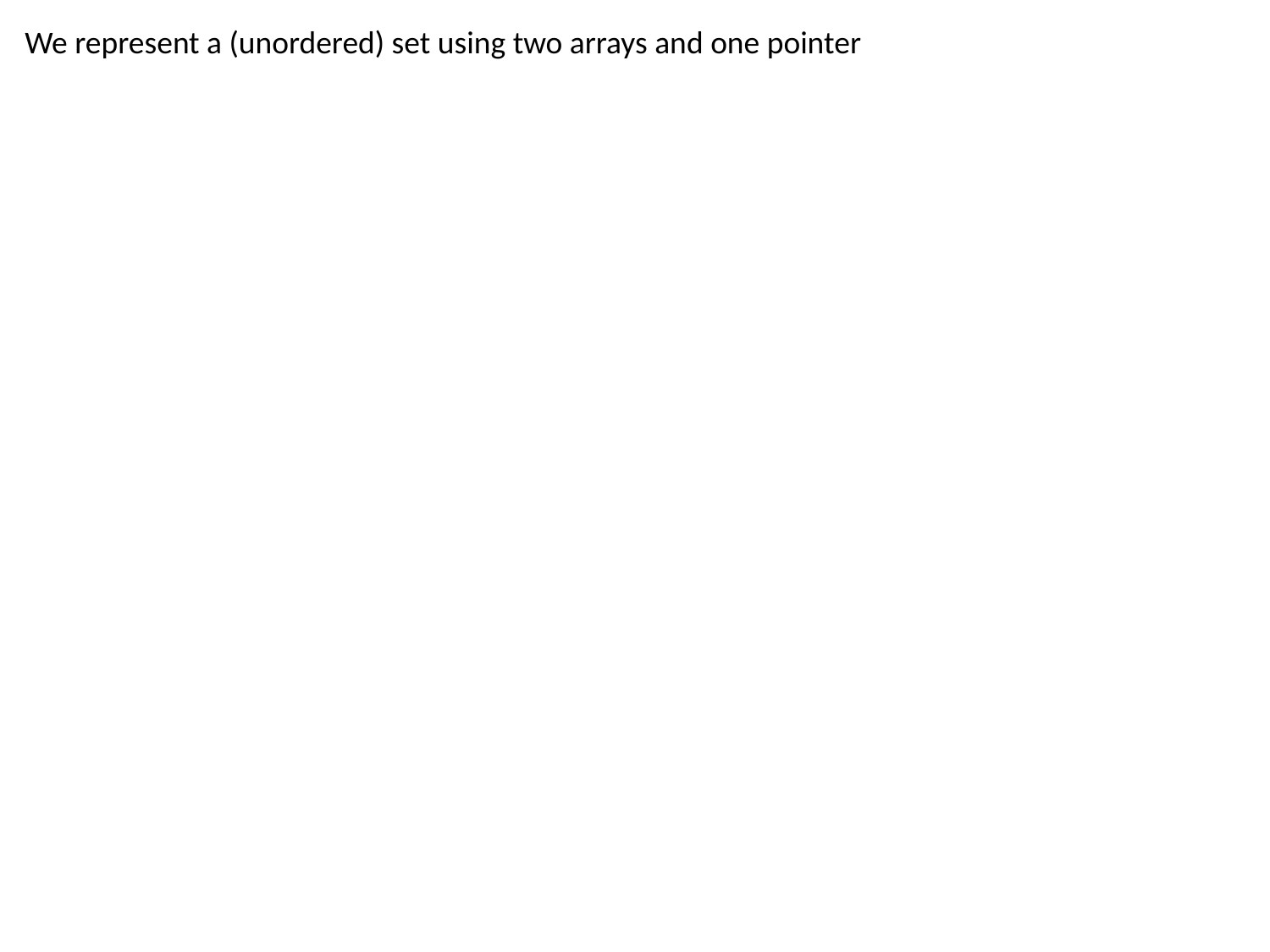

We represent a (unordered) set using two arrays and one pointer